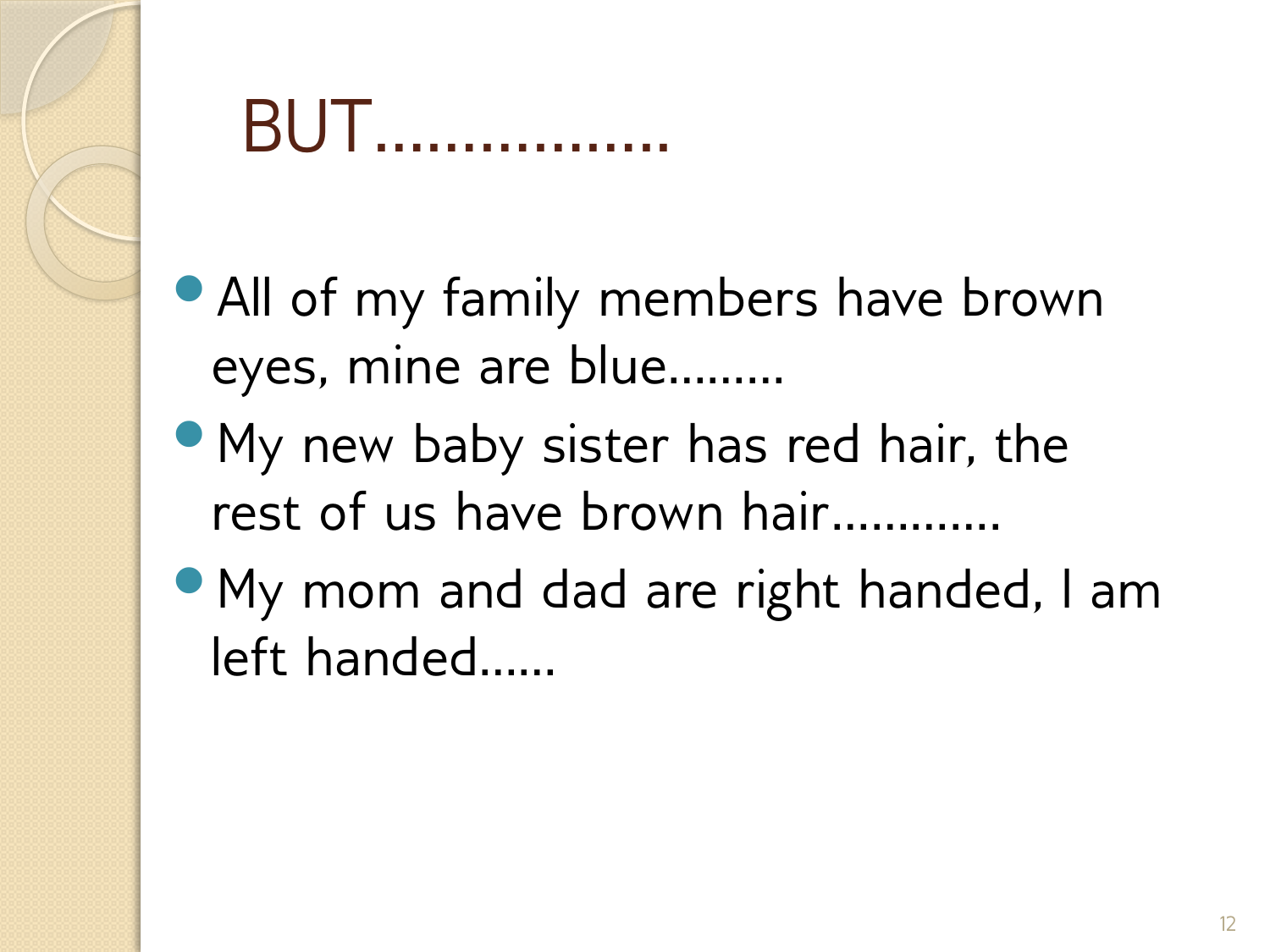

# BUT……………..
All of my family members have brown eyes, mine are blue………
My new baby sister has red hair, the rest of us have brown hair………….
My mom and dad are right handed, I am left handed……
12